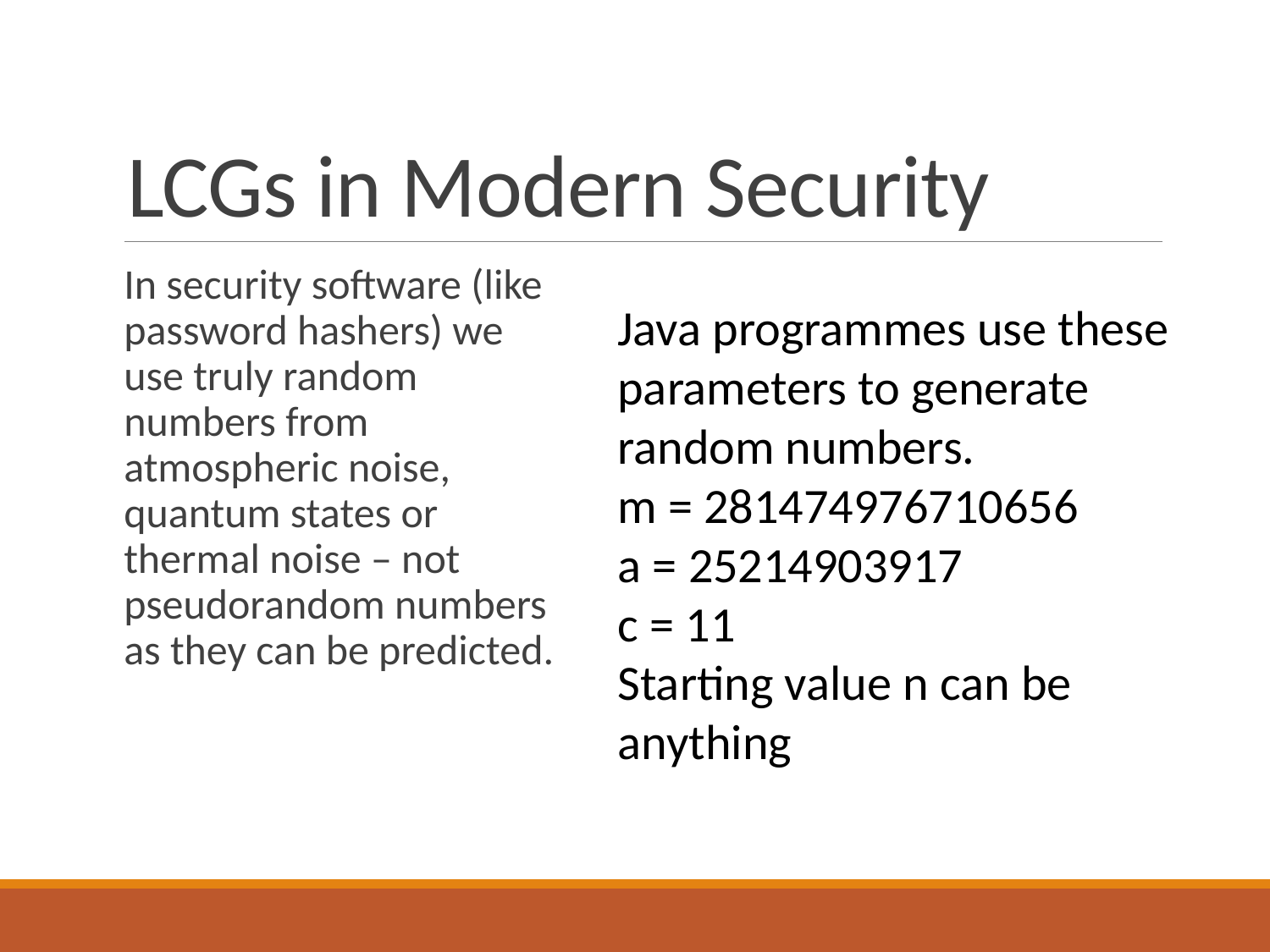

# LCGs in Modern Security
In security software (like password hashers) we use truly random numbers from atmospheric noise, quantum states or thermal noise – not pseudorandom numbers as they can be predicted.

Java programmes use these parameters to generate random numbers.
m = 281474976710656
a = 25214903917
c = 11
Starting value n can be anything